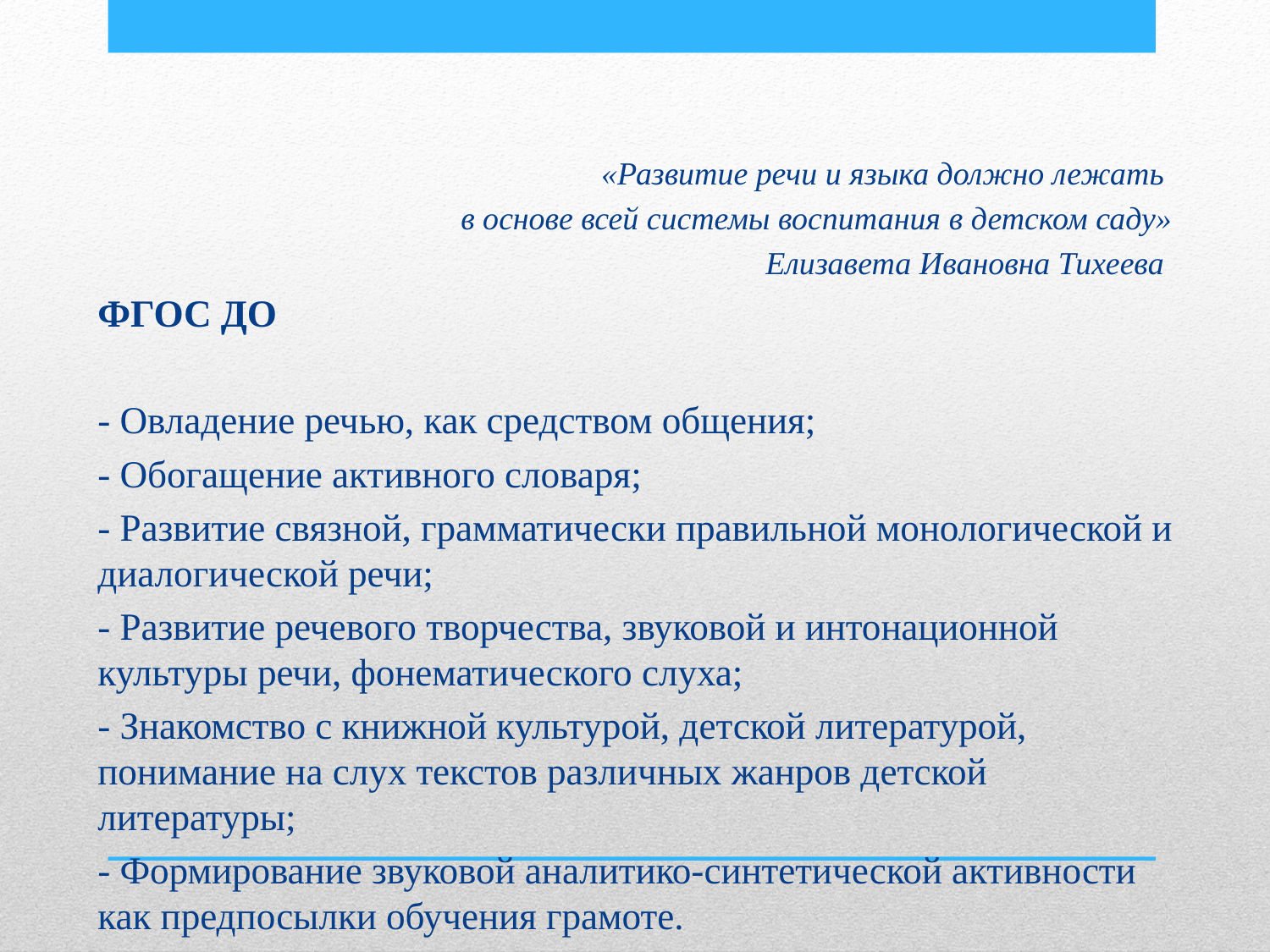

«Развитие речи и языка должно лежать
в основе всей системы воспитания в детском саду»
Елизавета Ивановна Тихеева
ФГОС ДО

- Овладение речью, как средством общения;
- Обогащение активного словаря;
- Развитие связной, грамматически правильной монологической и диалогической речи;
- Развитие речевого творчества, звуковой и интонационной культуры речи, фонематического слуха;
- Знакомство с книжной культурой, детской литературой, понимание на слух текстов различных жанров детской литературы;
- Формирование звуковой аналитико-синтетической активности как предпосылки обучения грамоте.